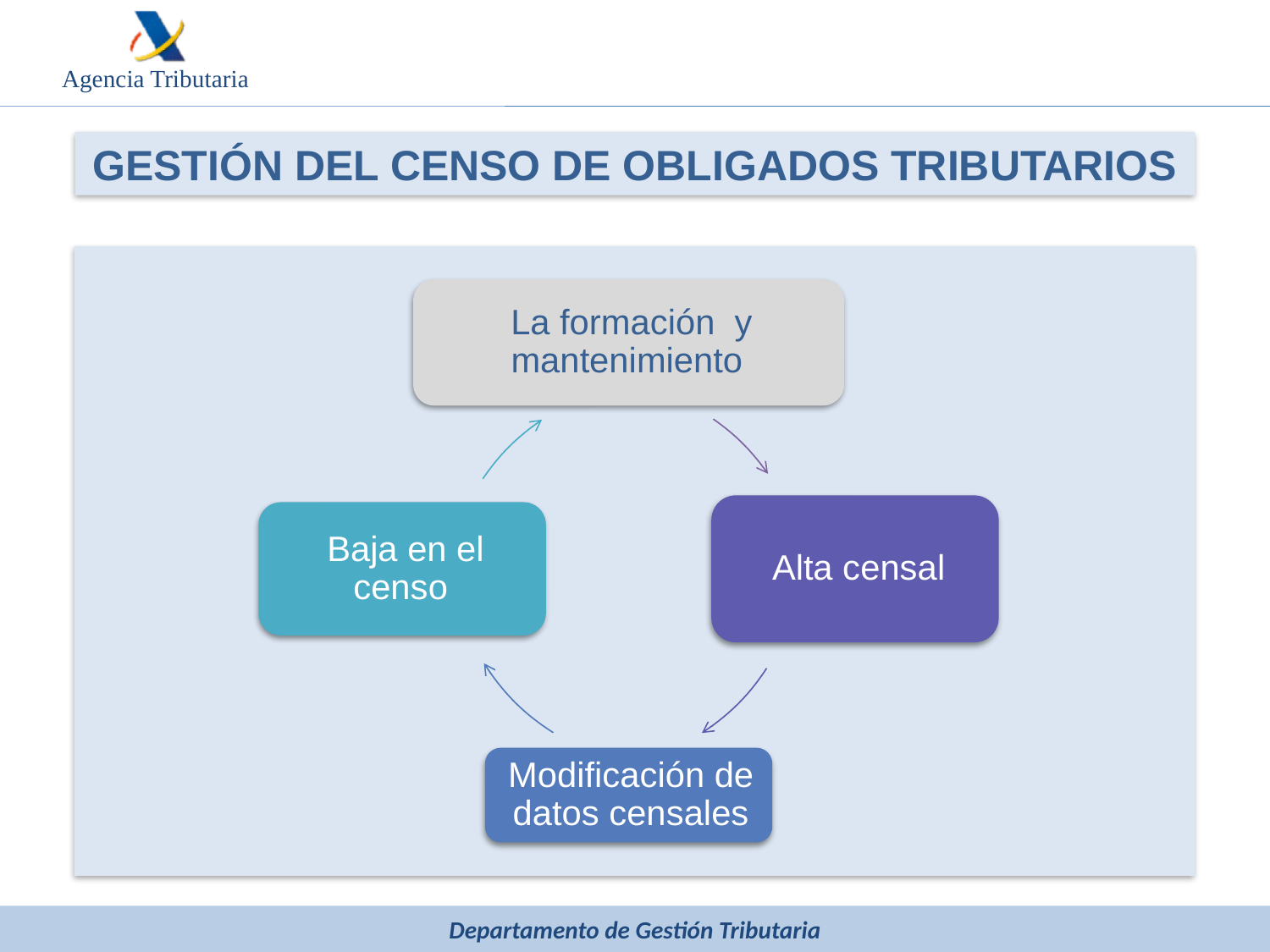

GESTIÓN DEL CENSO DE OBLIGADOS TRIBUTARIOS

La formación  y mantenimiento
Alta censal
Modificación de datos censales
Baja en el censo